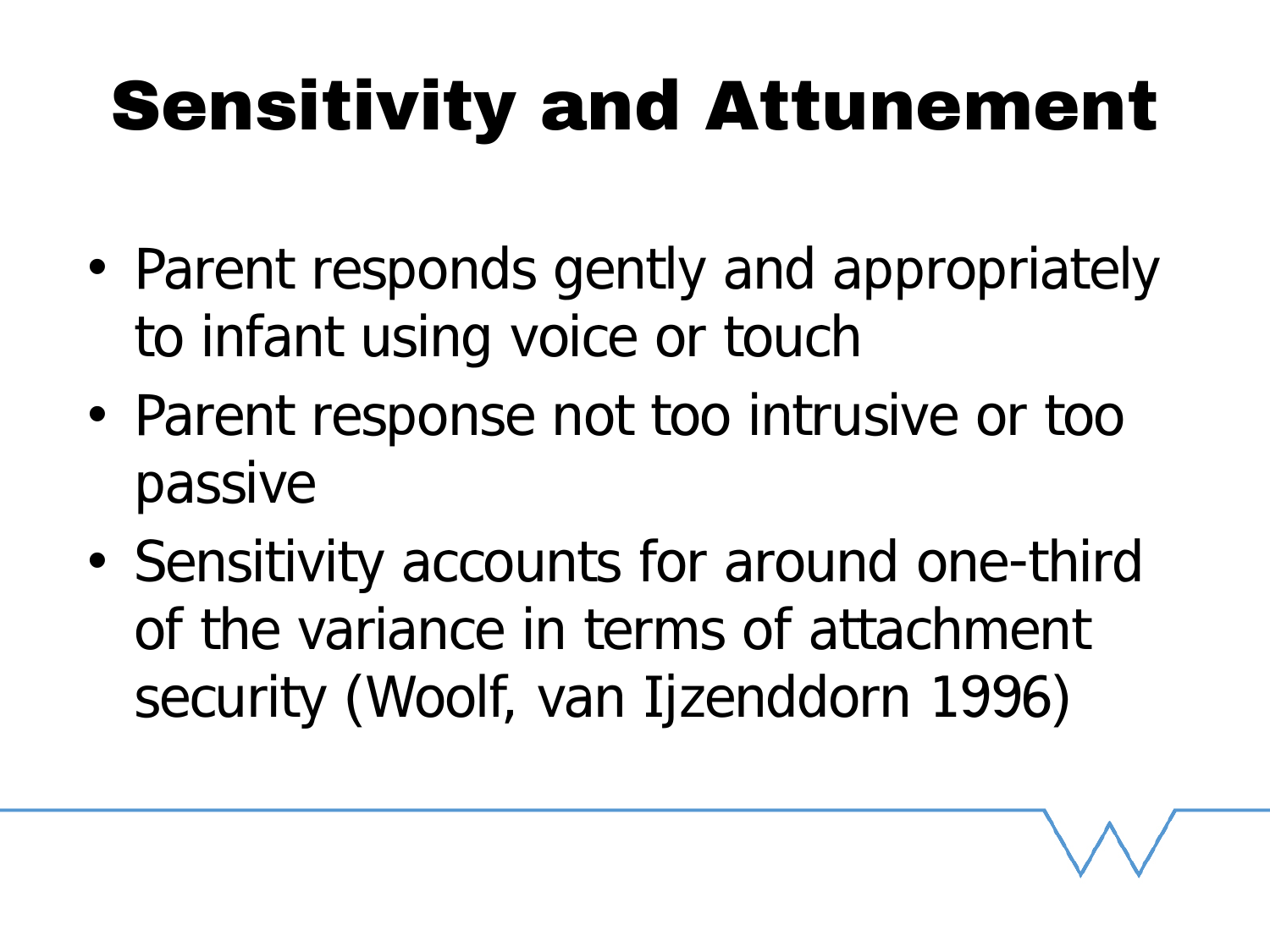

# Sensitivity and Attunement
Parent responds gently and appropriately to infant using voice or touch
Parent response not too intrusive or too passive
Sensitivity accounts for around one-third of the variance in terms of attachment security (Woolf, van Ijzenddorn 1996)